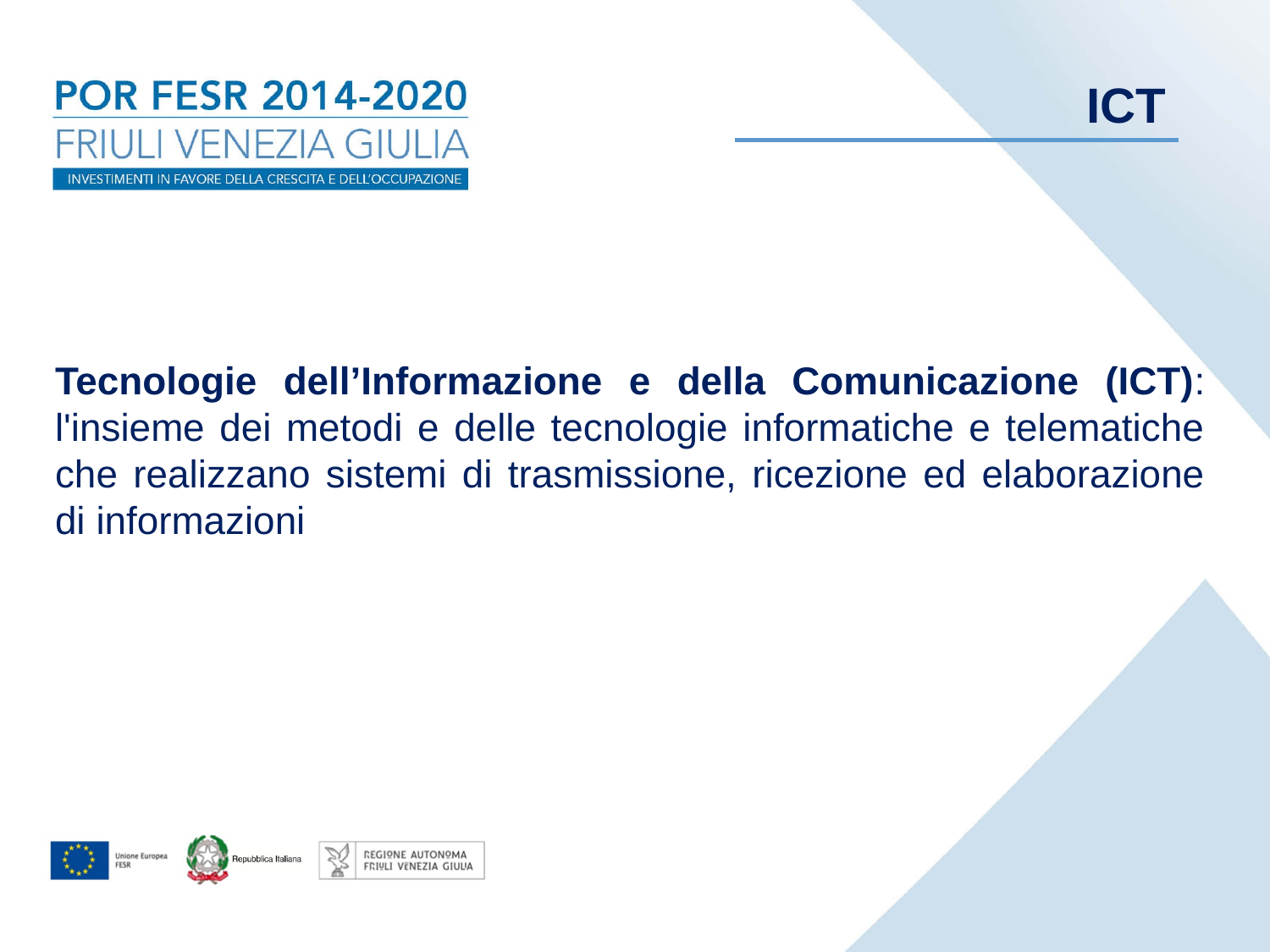

ICT
Tecnologie dell’Informazione e della Comunicazione (ICT): l'insieme dei metodi e delle tecnologie informatiche e telematiche che realizzano sistemi di trasmissione, ricezione ed elaborazione di informazioni